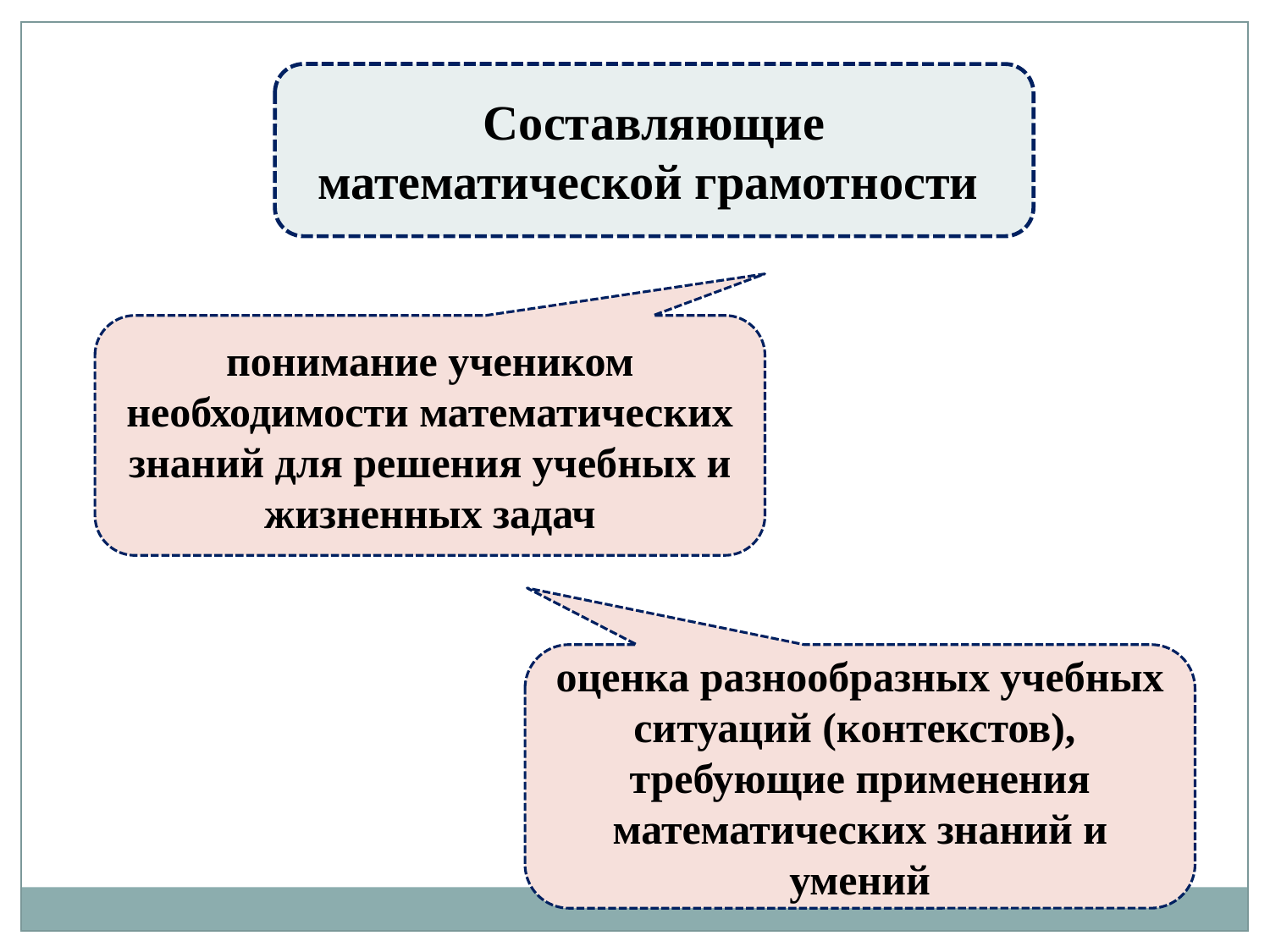

Составляющие математической грамотности
понимание учеником необходимости математических знаний для решения учебных и жизненных задач
оценка разнообразных учебных ситуаций (контекстов),  требующие применения математических знаний и умений